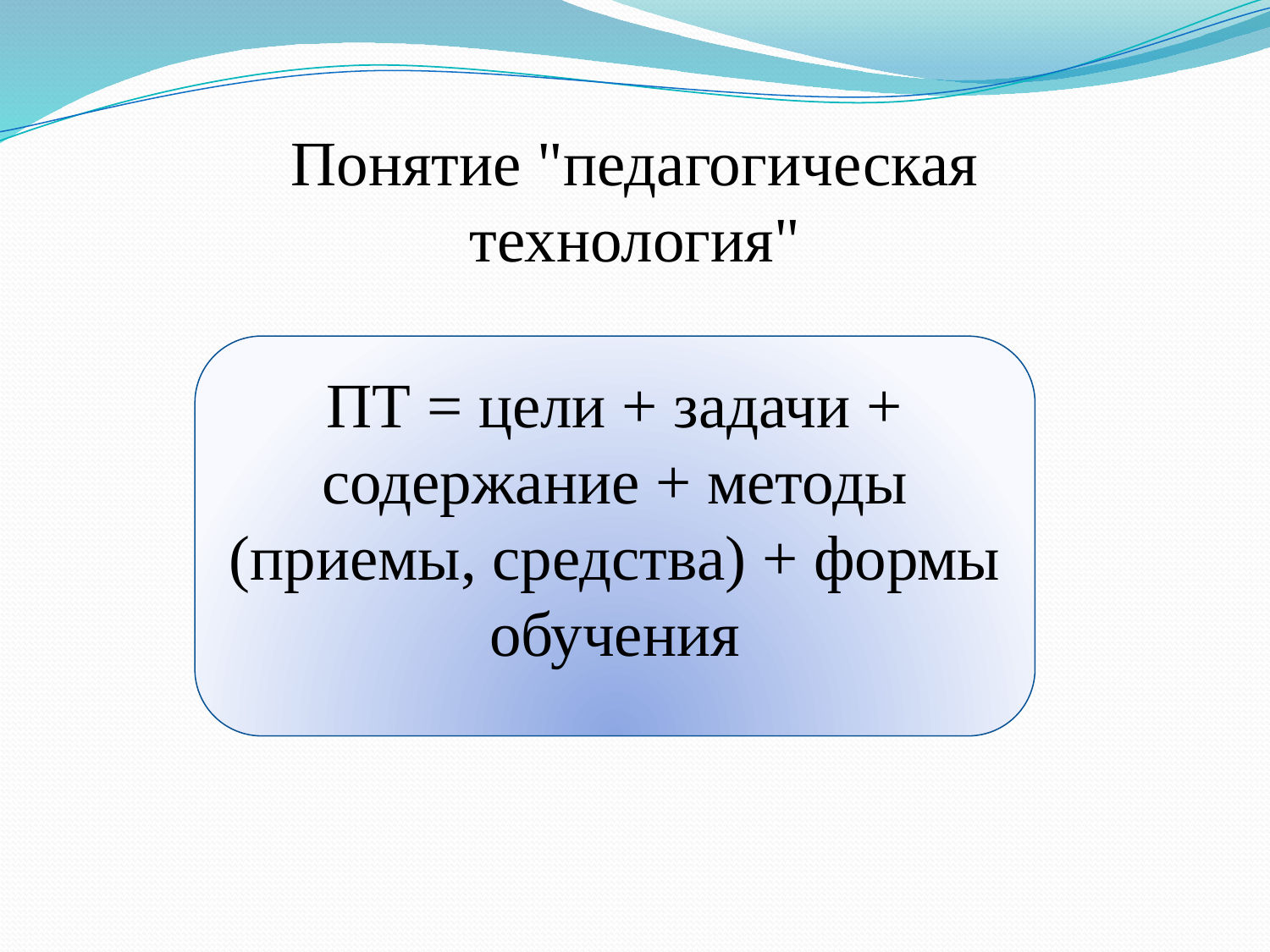

Понятие "педагогическая технология"
ПТ = цели + задачи + содержание + методы (приемы, средства) + формы обучения